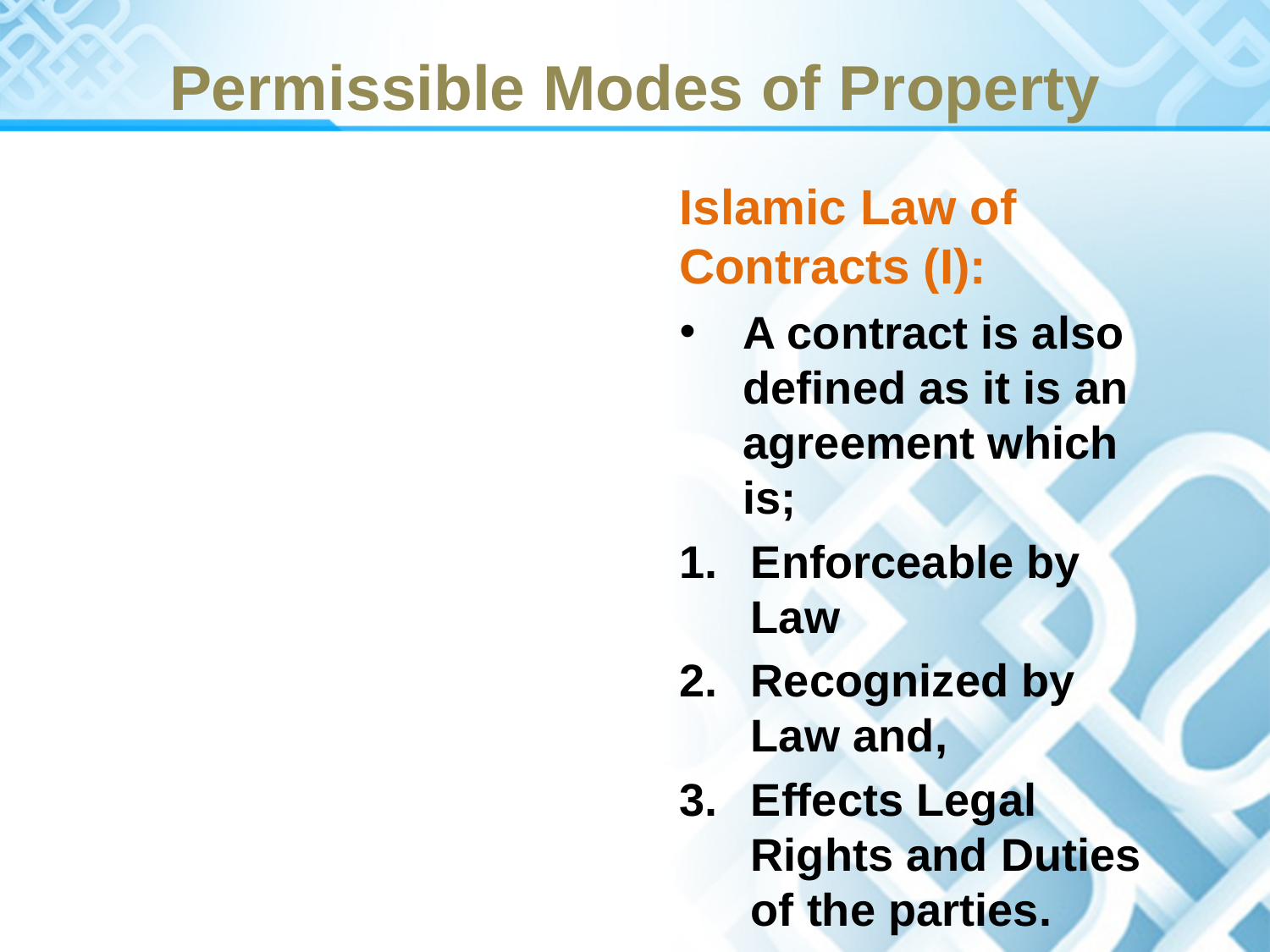

# Permissible Modes of Property
Islamic Law of Contracts (I):
A contract is also defined as it is an agreement which is;
Enforceable by Law
Recognized by Law and,
Effects Legal Rights and Duties of the parties.